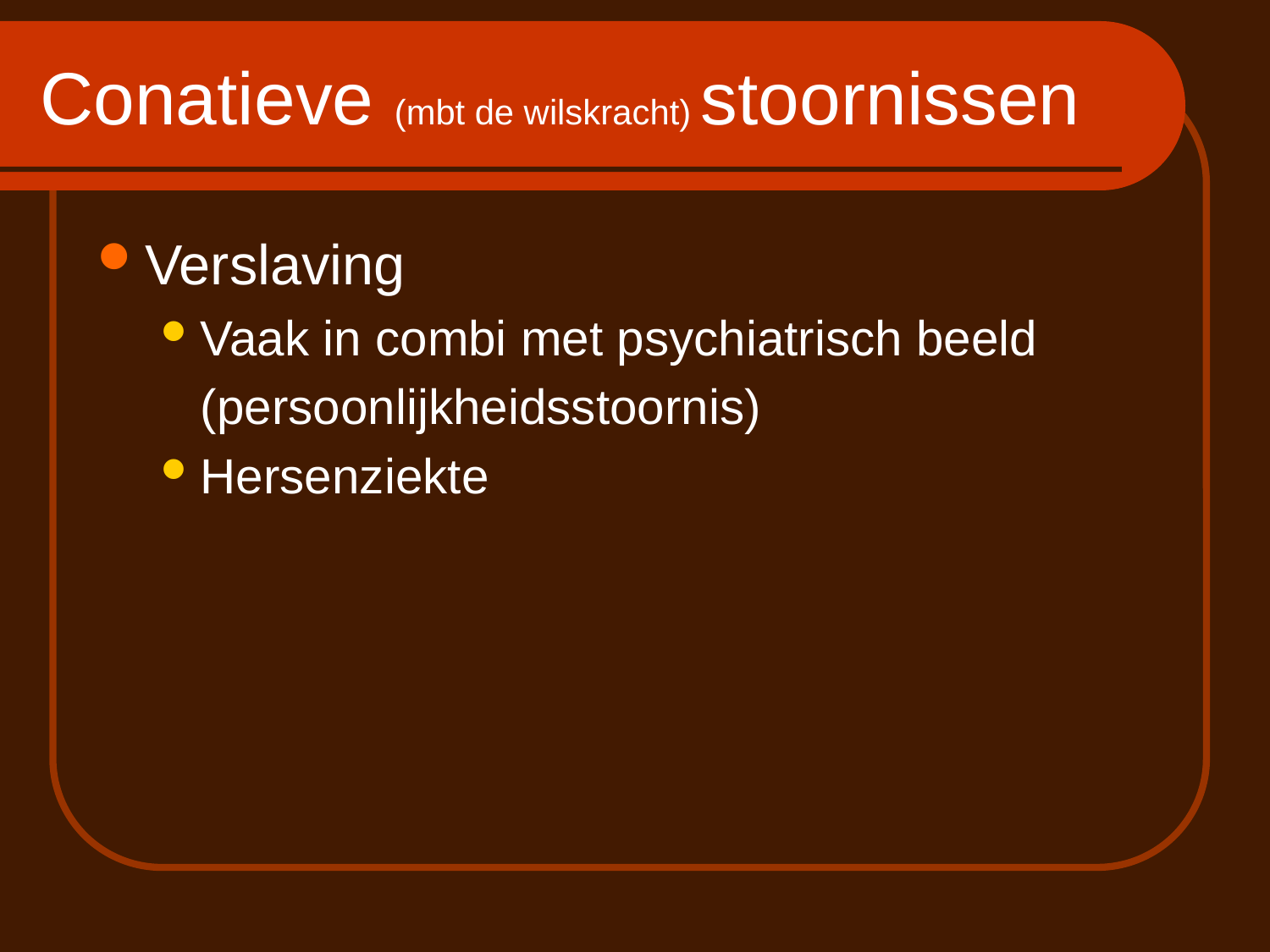

# Conatieve (mbt de wilskracht) stoornissen
Verslaving
Vaak in combi met psychiatrisch beeld
	(persoonlijkheidsstoornis)
Hersenziekte